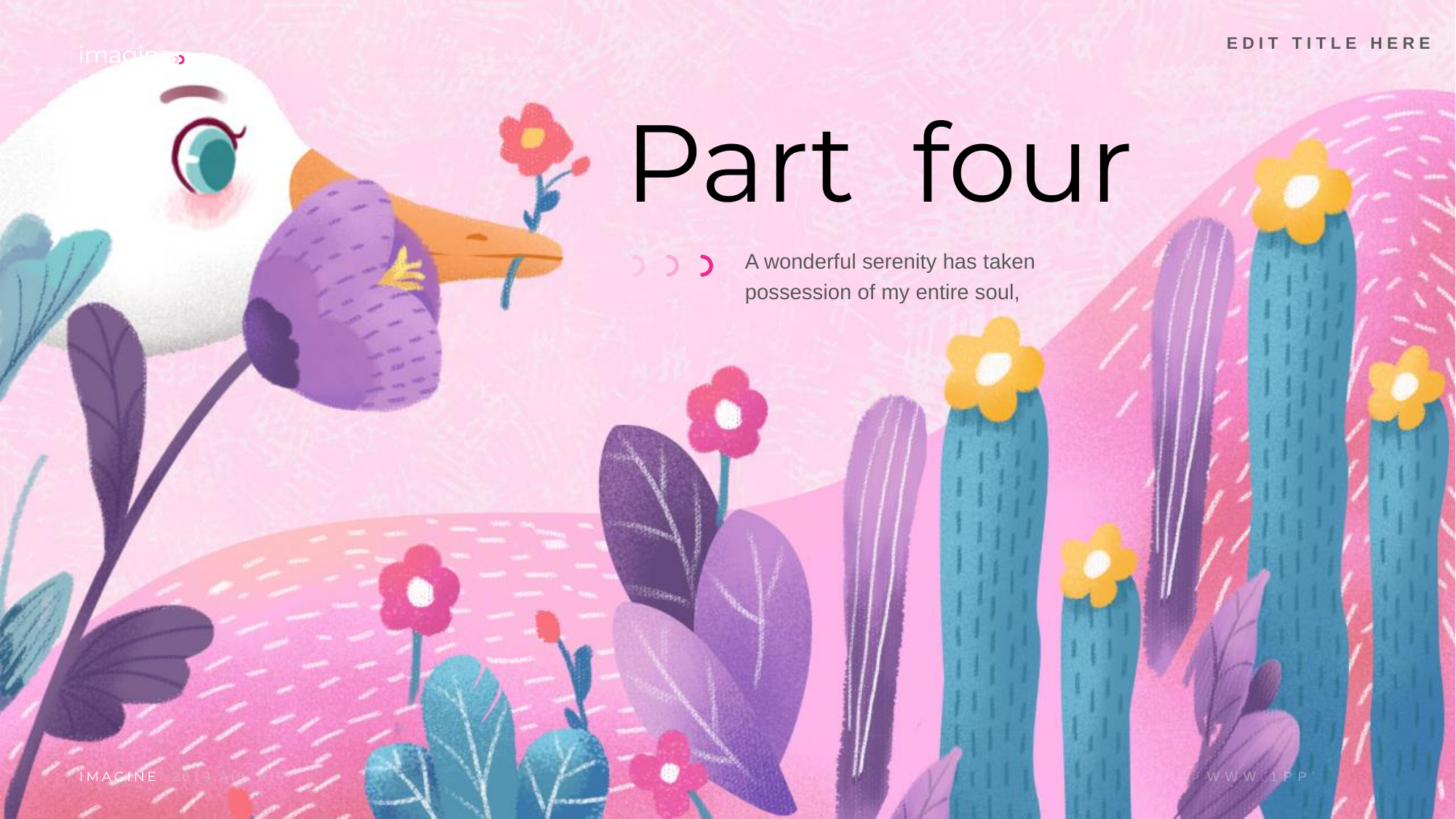

EDIT TITLE HERE
Part  four
A wonderful serenity has taken possession of my entire soul,